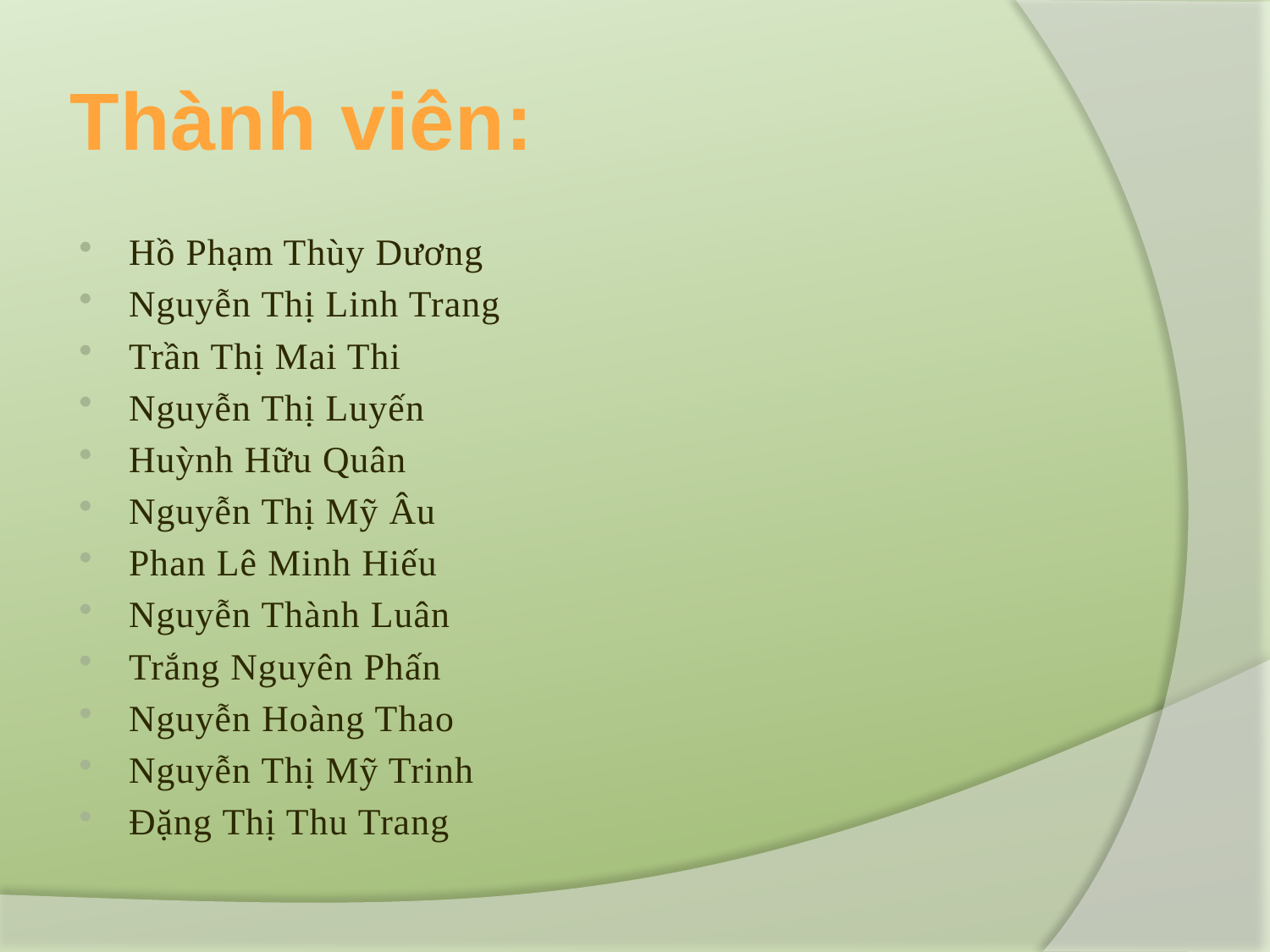

# Thành viên:
Hồ Phạm Thùy Dương
Nguyễn Thị Linh Trang
Trần Thị Mai Thi
Nguyễn Thị Luyến
Huỳnh Hữu Quân
Nguyễn Thị Mỹ Âu
Phan Lê Minh Hiếu
Nguyễn Thành Luân
Trắng Nguyên Phấn
Nguyễn Hoàng Thao
Nguyễn Thị Mỹ Trinh
Đặng Thị Thu Trang